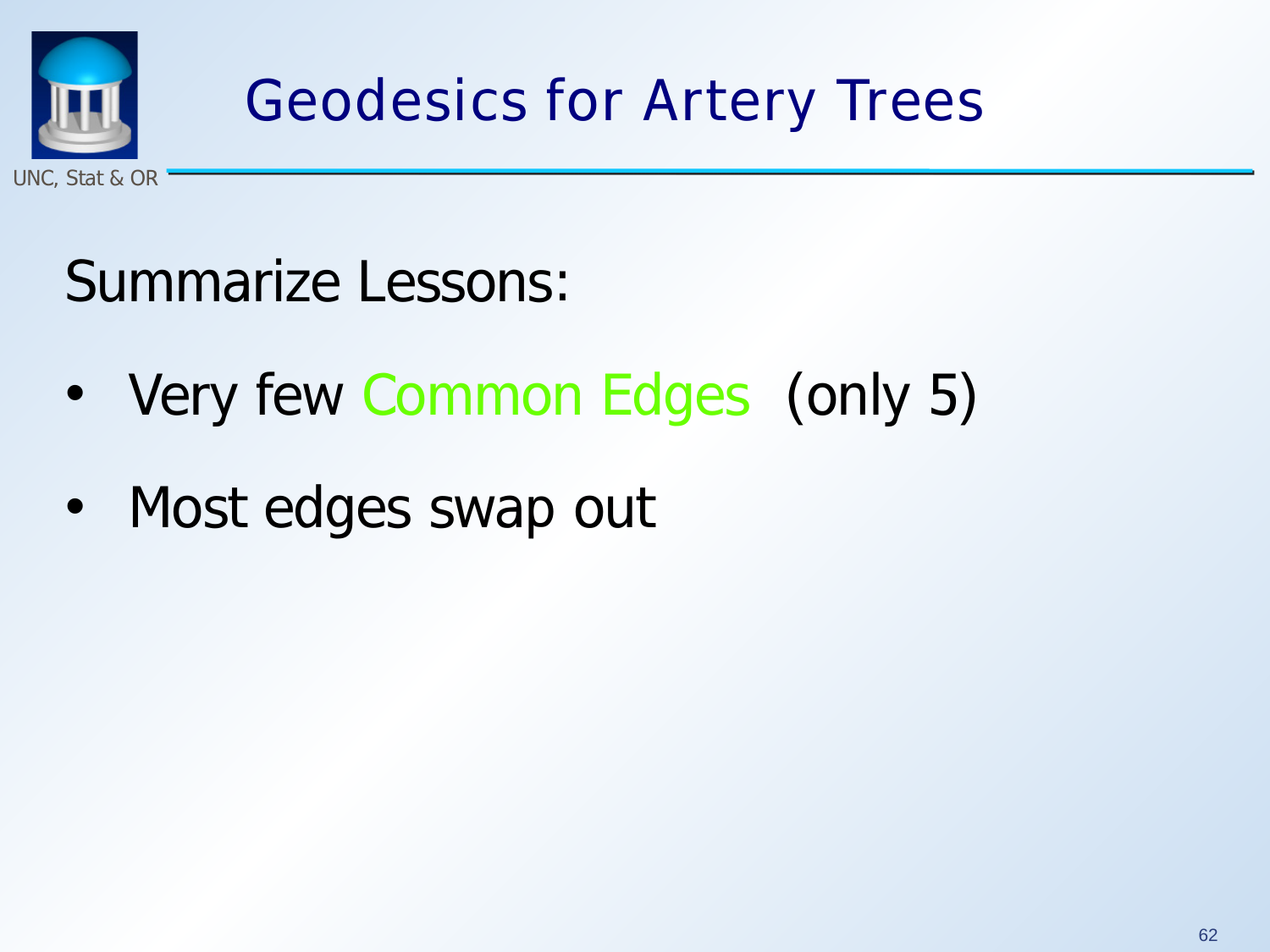

# Geodesics for Artery Trees
Summarize Lessons:
Very few Common Edges  (only 5)
Most edges swap out